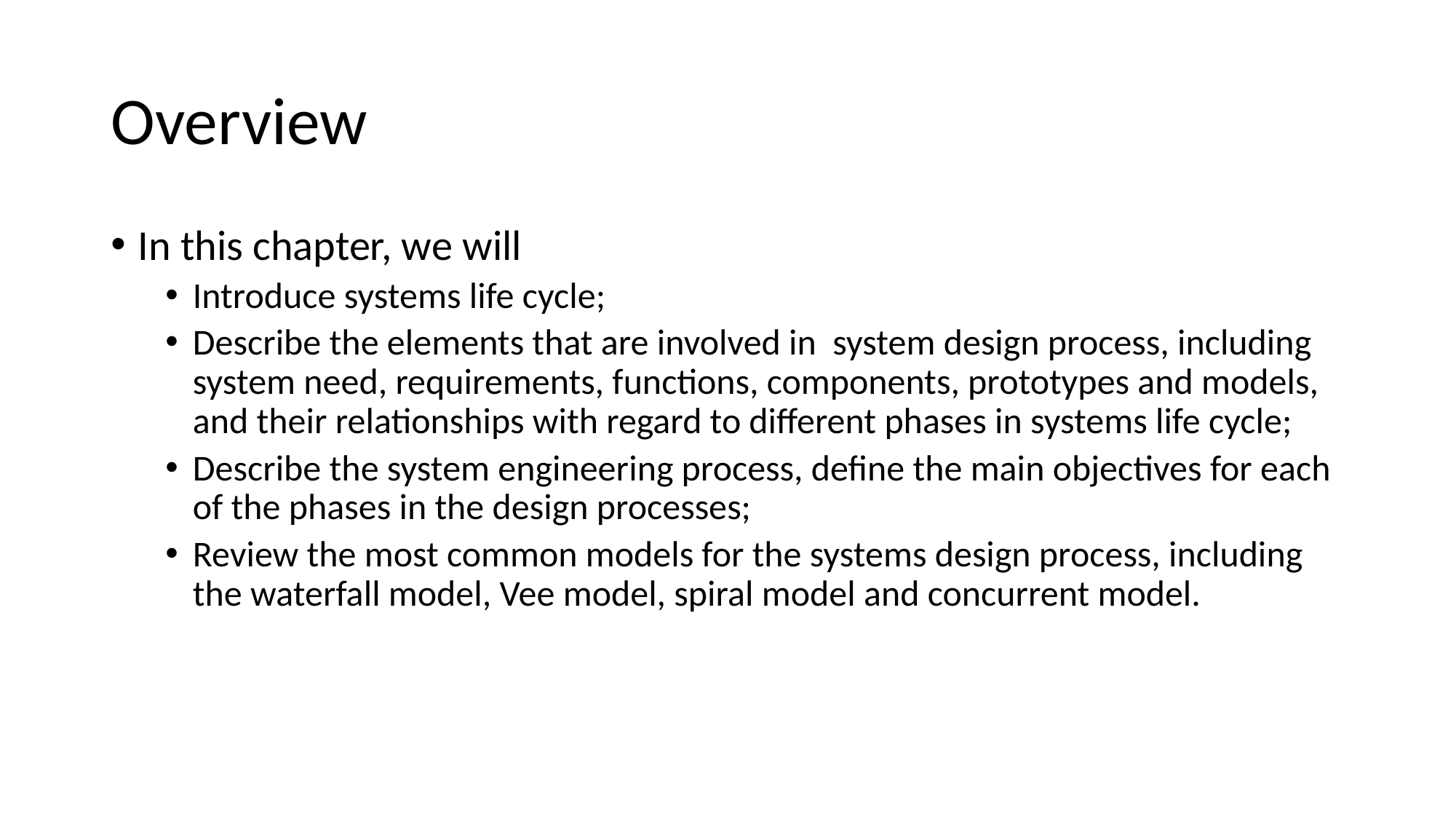

# Overview
In this chapter, we will
Introduce systems life cycle;
Describe the elements that are involved in  system design process, including system need, requirements, functions, components, prototypes and models, and their relationships with regard to different phases in systems life cycle;
Describe the system engineering process, define the main objectives for each of the phases in the design processes;
Review the most common models for the systems design process, including the waterfall model, Vee model, spiral model and concurrent model.